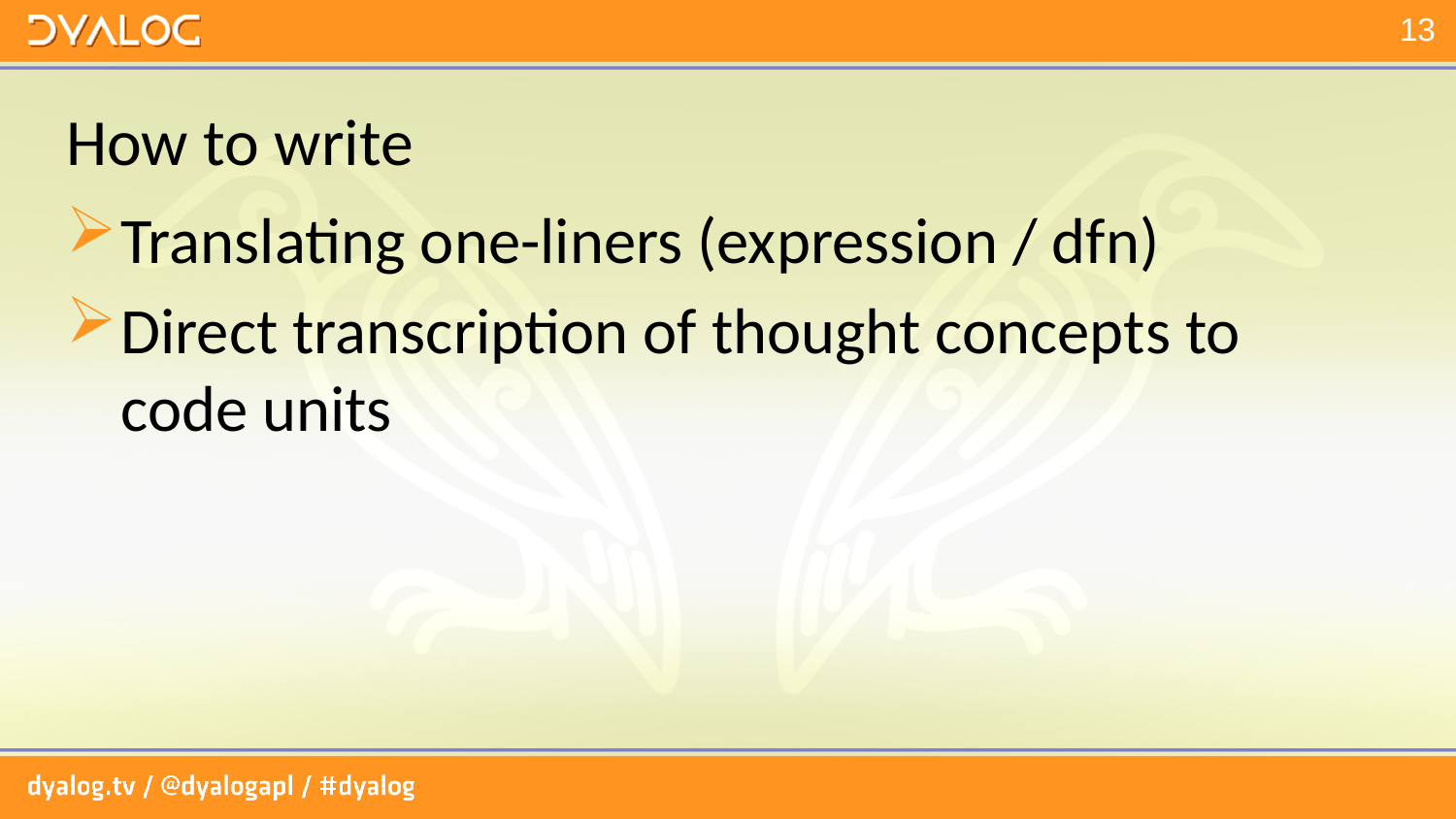

# How to write
Translating one-liners (expression / dfn)
Direct transcription of thought concepts to code units